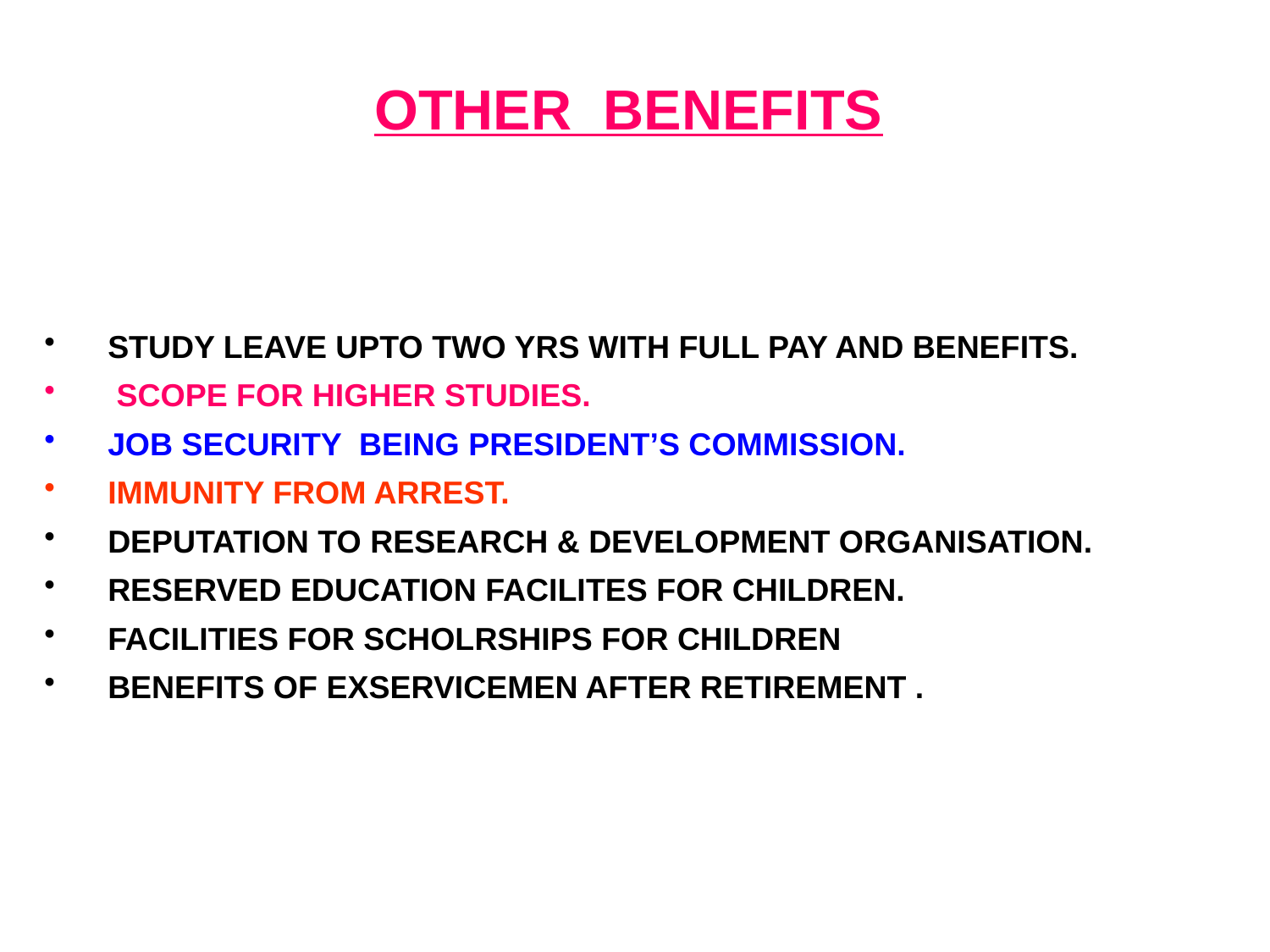

OTHER  BENEFITS
STUDY LEAVE UPTO TWO YRS WITH FULL PAY AND BENEFITS.
 SCOPE FOR HIGHER STUDIES.
JOB SECURITY  BEING PRESIDENT’S COMMISSION.
IMMUNITY FROM ARREST.
DEPUTATION TO RESEARCH & DEVELOPMENT ORGANISATION.
RESERVED EDUCATION FACILITES FOR CHILDREN.
FACILITIES FOR SCHOLRSHIPS FOR CHILDREN
BENEFITS OF EXSERVICEMEN AFTER RETIREMENT .